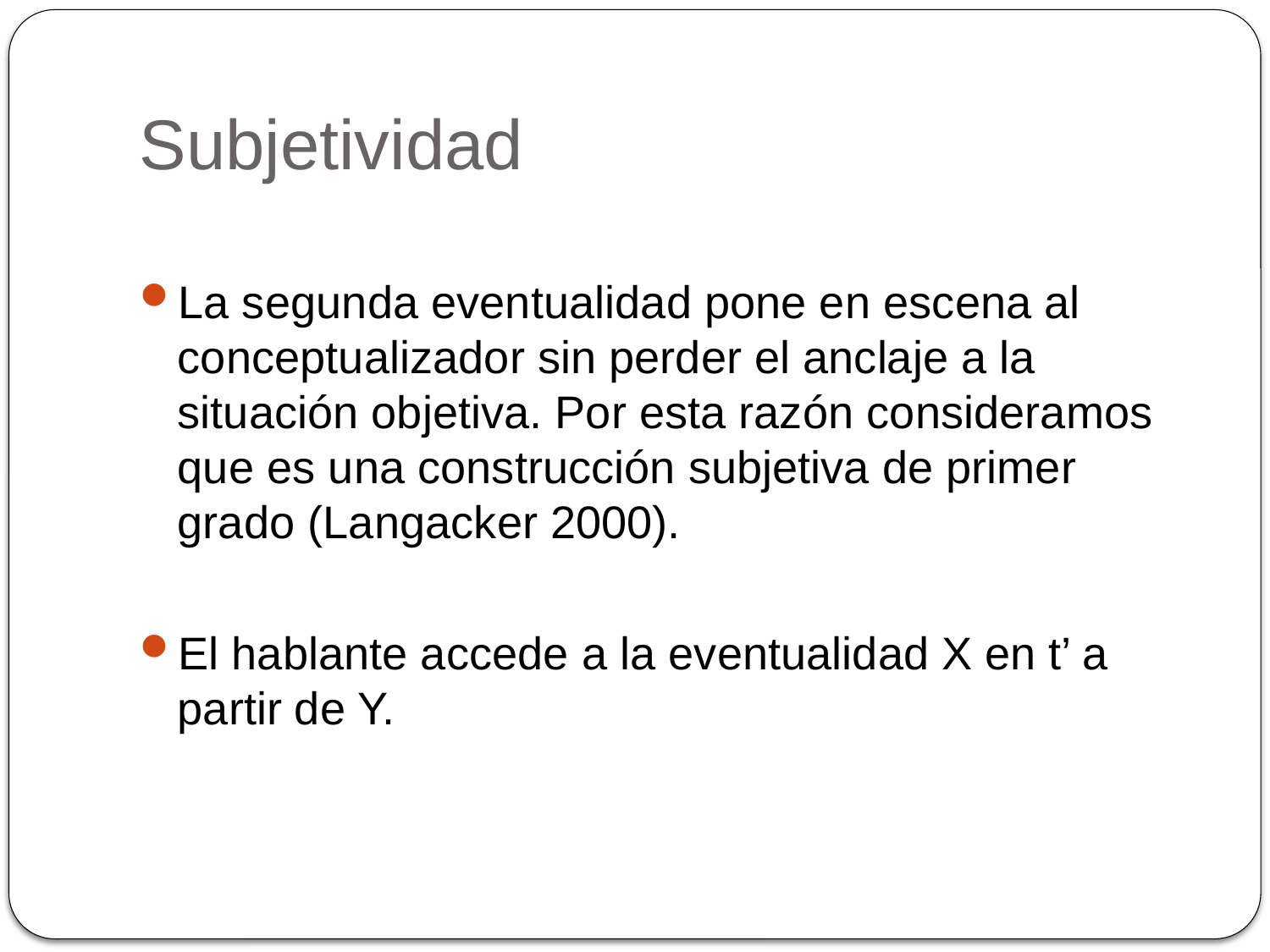

# Subjetividad

La segunda eventualidad pone en escena al conceptualizador sin perder el anclaje a la situación objetiva. Por esta razón consideramos que es una construcción subjetiva de primer grado (Langacker 2000).

El hablante accede a la eventualidad X en t’ a partir de Y.